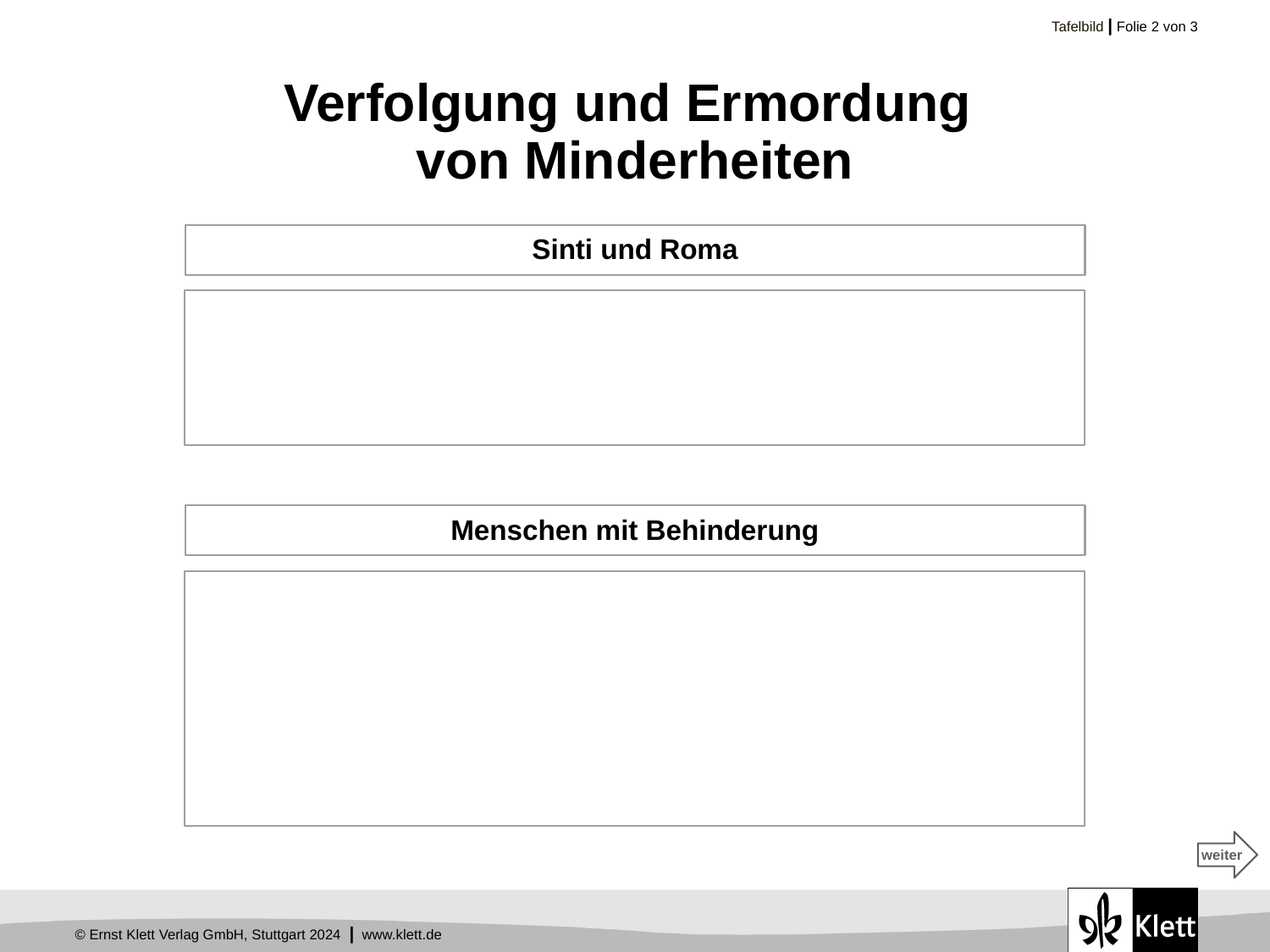

# Verfolgung und Ermordung von Minderheiten
Sinti und Roma

Menschen mit Behinderung

weiter
weiter
weiter